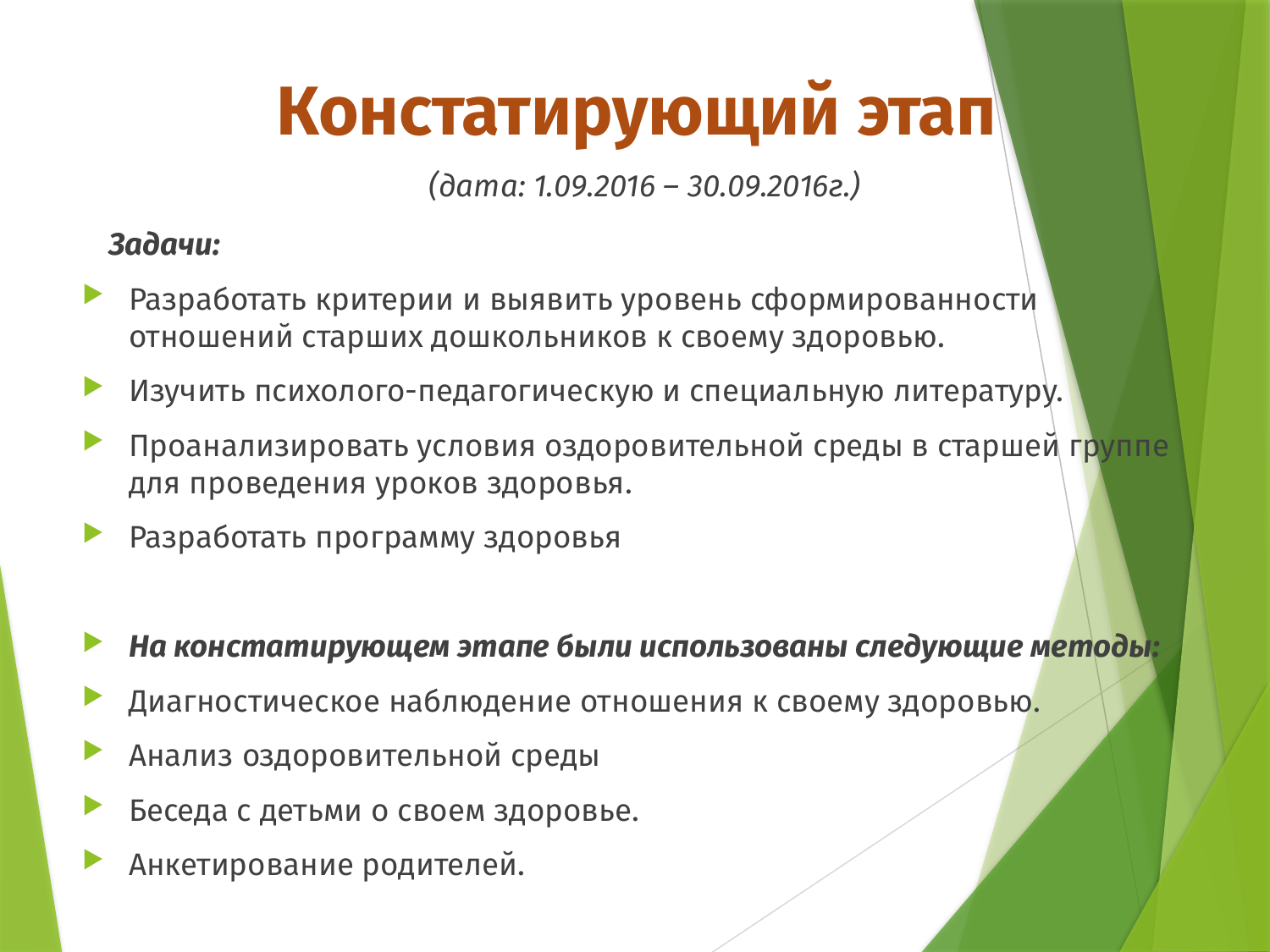

Констатирующий этап
(дата: 1.09.2016 – 30.09.2016г.)
   Задачи:
Разработать критерии и выявить уровень сформированности отношений старших дошкольников к своему здоровью.
Изучить психолого-педагогическую и специальную литературу.
Проанализировать условия оздоровительной среды в старшей группе для проведения уроков здоровья.
Разработать программу здоровья

На констатирующем этапе были использованы следующие методы:
Диагностическое наблюдение отношения к своему здоровью.
Анализ оздоровительной среды
Беседа с детьми о своем здоровье.
Анкетирование родителей.